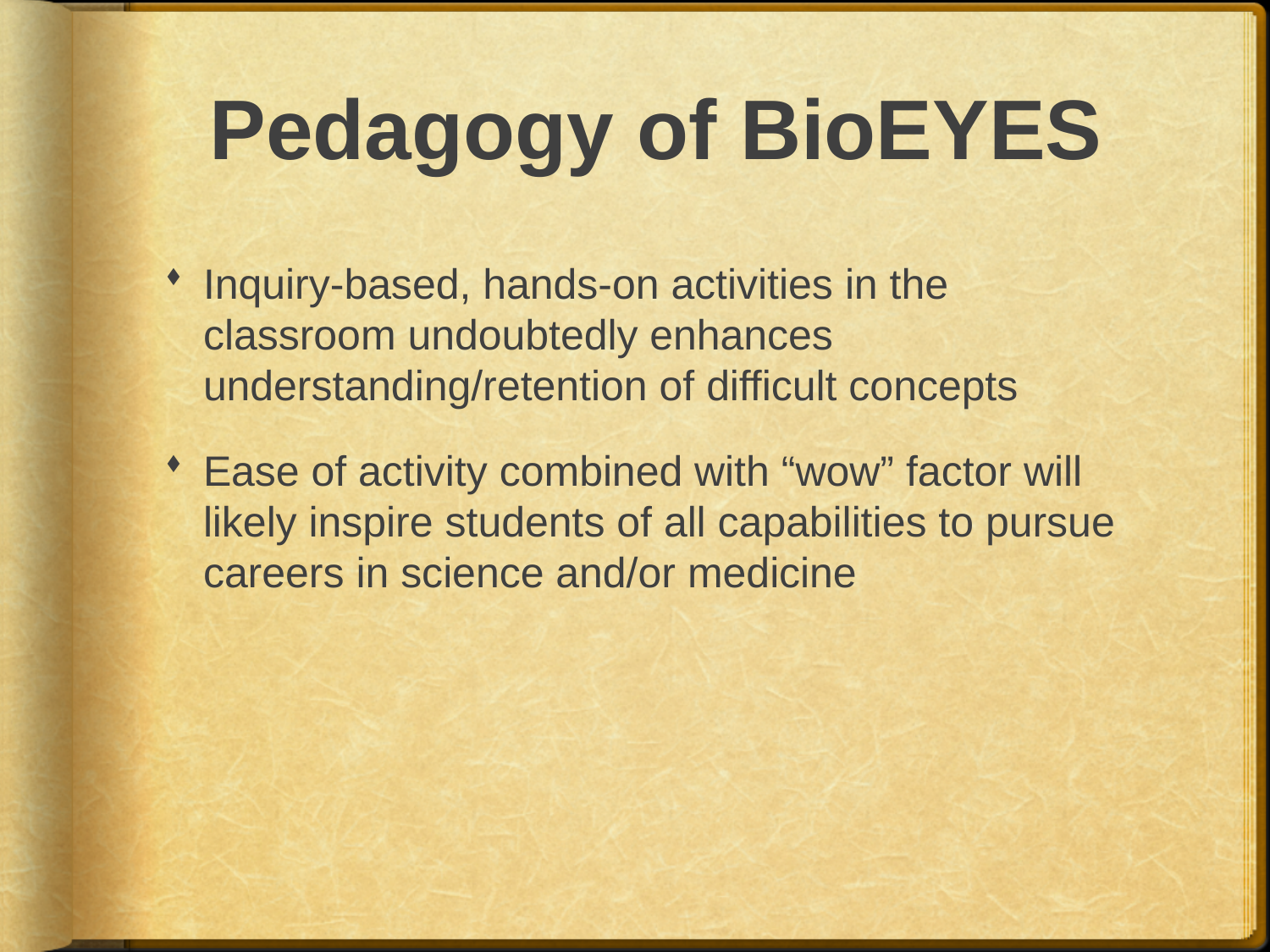

# Pedagogy of BioEYES
Inquiry-based, hands-on activities in the classroom undoubtedly enhances understanding/retention of difficult concepts
Ease of activity combined with “wow” factor will likely inspire students of all capabilities to pursue careers in science and/or medicine